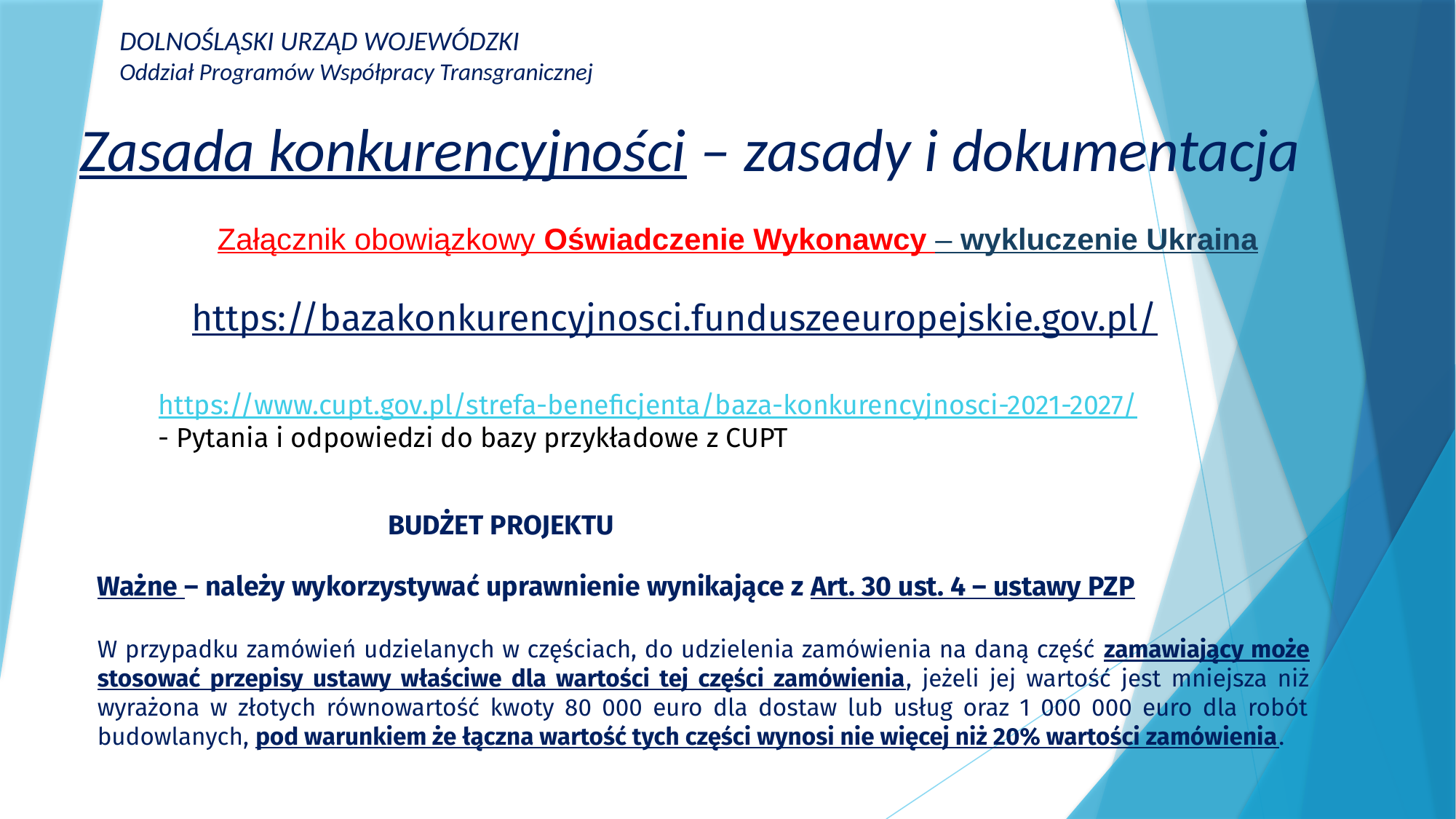

DOLNOŚLĄSKI URZĄD WOJEWÓDZKI
Oddział Programów Współpracy Transgranicznej
Zasada konkurencyjności – zasady i dokumentacja

Załącznik obowiązkowy Oświadczenie Wykonawcy – wykluczenie Ukraina
https://bazakonkurencyjnosci.funduszeeuropejskie.gov.pl/
https://www.cupt.gov.pl/strefa-beneficjenta/baza-konkurencyjnosci-2021-2027/
- Pytania i odpowiedzi do bazy przykładowe z CUPT
BUDŻET PROJEKTU
Ważne – należy wykorzystywać uprawnienie wynikające z Art. 30 ust. 4 – ustawy PZP

W przypadku zamówień udzielanych w częściach, do udzielenia zamówienia na daną część zamawiający może stosować przepisy ustawy właściwe dla wartości tej części zamówienia, jeżeli jej wartość jest mniejsza niż wyrażona w złotych równowartość kwoty 80 000 euro dla dostaw lub usług oraz 1 000 000 euro dla robót budowlanych, pod warunkiem że łączna wartość tych części wynosi nie więcej niż 20% wartości zamówienia.